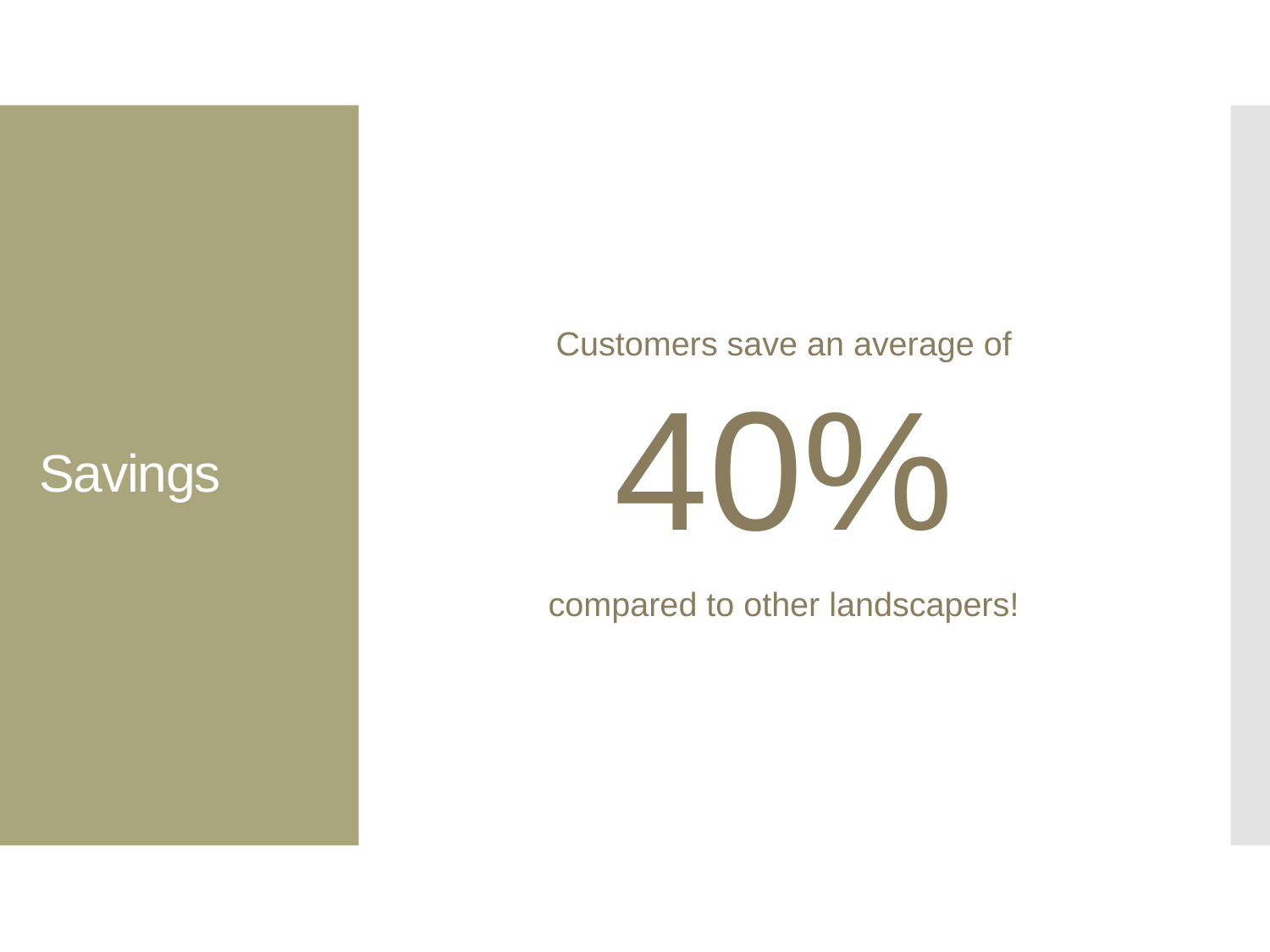

Customers save an average of
40%
compared to other landscapers!
# Savings